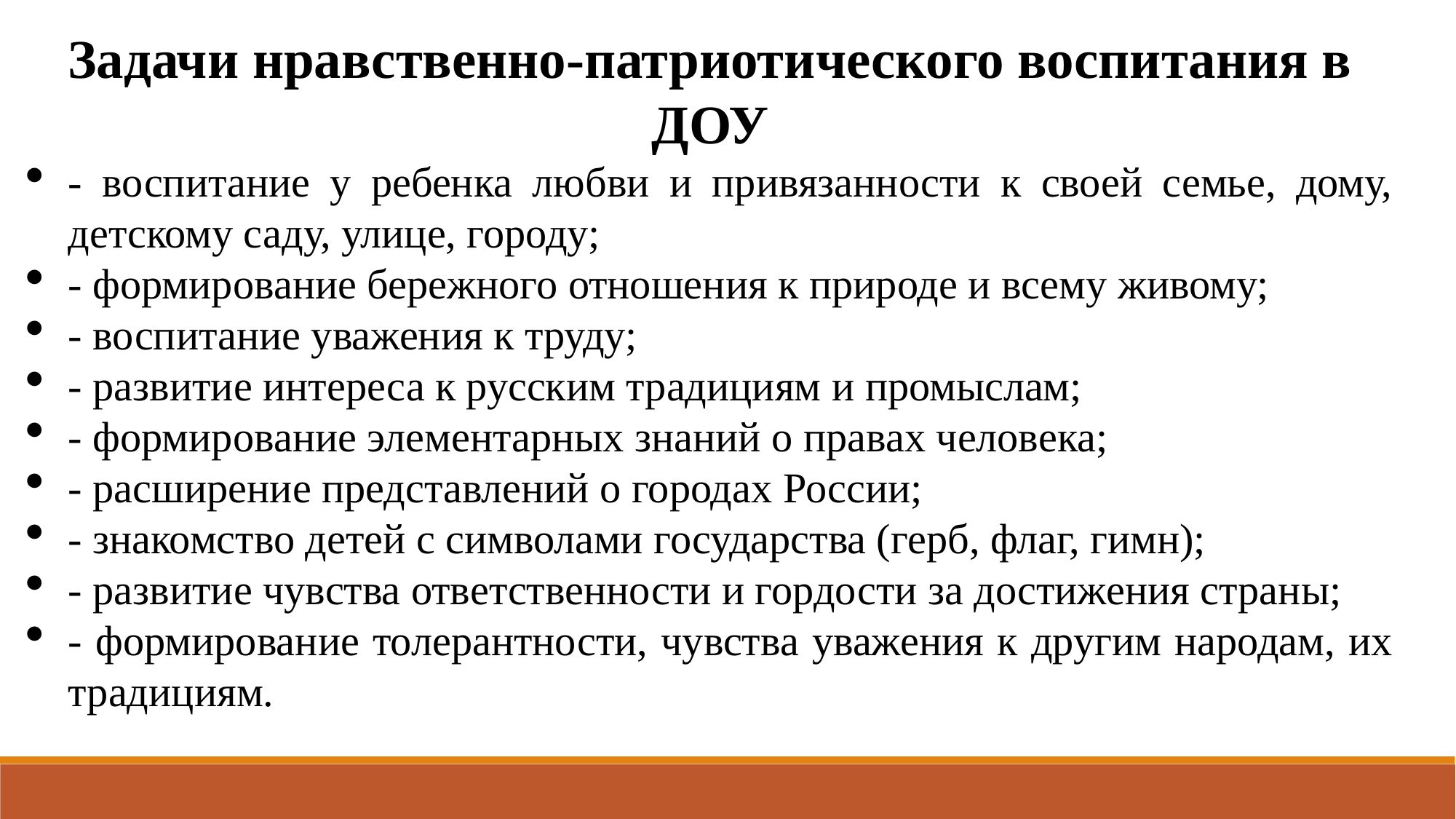

Задачи нравственно-патриотического воспитания в ДОУ
- воспитание у ребенка любви и привязанности к своей семье, дому, детскому саду, улице, городу;
- формирование бережного отношения к природе и всему живому;
- воспитание уважения к труду;
- развитие интереса к русским традициям и промыслам;
- формирование элементарных знаний о правах человека;
- расширение представлений о городах России;
- знакомство детей с символами государства (герб, флаг, гимн);
- развитие чувства ответственности и гордости за достижения страны;
- формирование толерантности, чувства уважения к другим народам, их традициям.